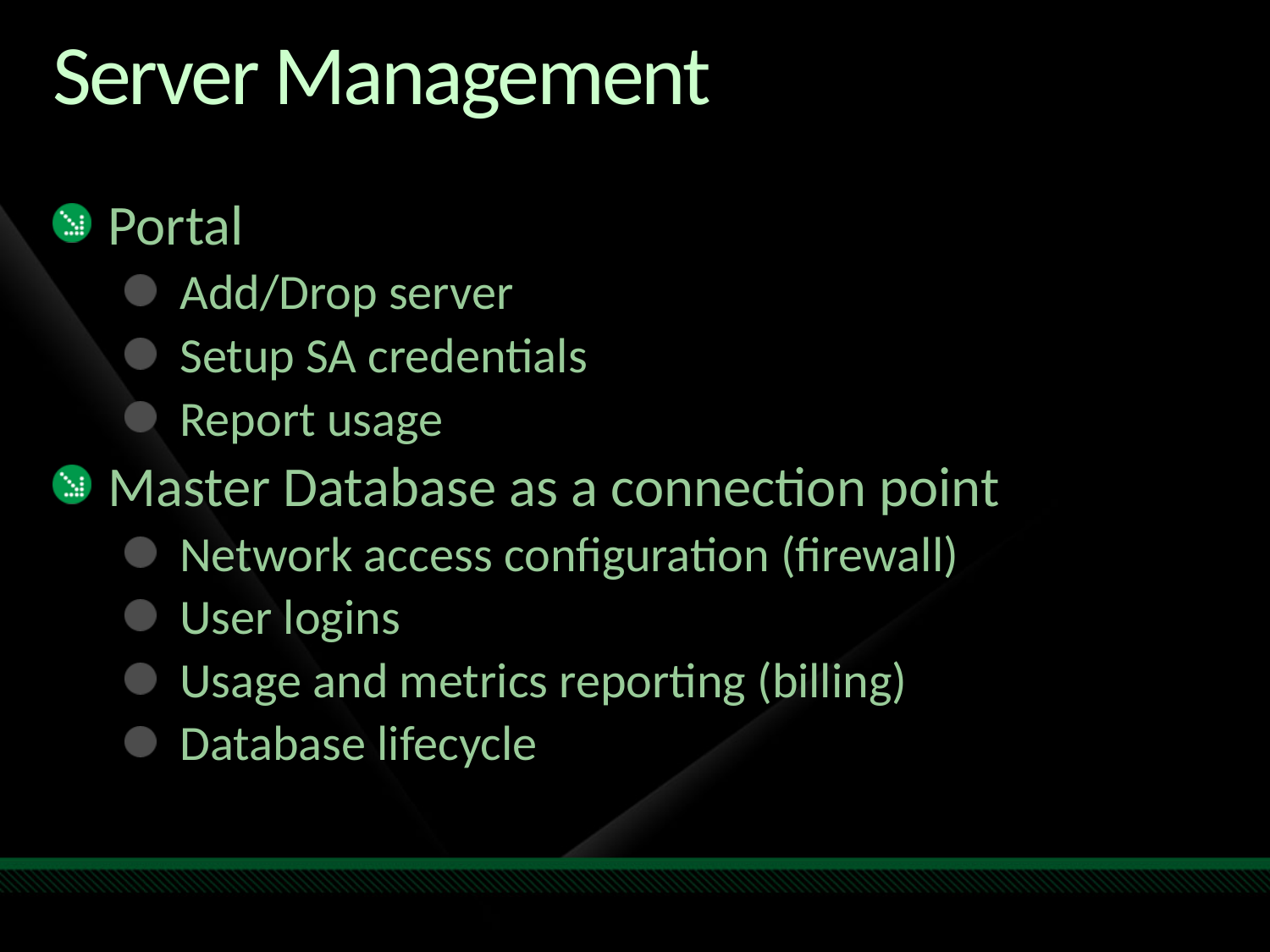

# Server Management
Portal
Add/Drop server
Setup SA credentials
Report usage
Master Database as a connection point
Network access configuration (firewall)
User logins
Usage and metrics reporting (billing)
Database lifecycle